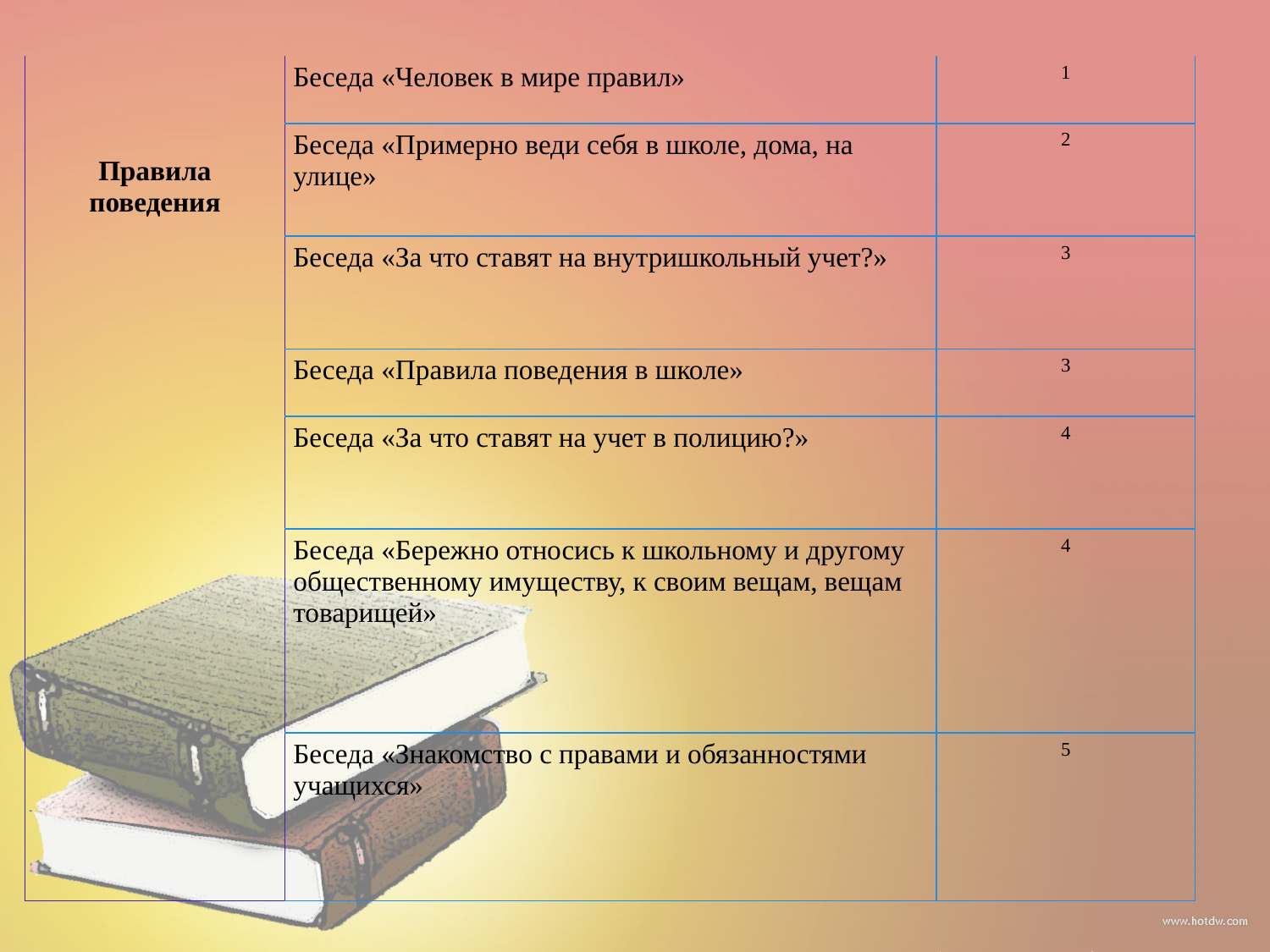

| Правила поведения | Беседа «Человек в мире правил» | 1 |
| --- | --- | --- |
|  | Беседа «Примерно веди себя в школе, дома, на улице» | 2 |
|  | Беседа «За что ставят на внутришкольный учет?» | 3 |
|  | Беседа «Правила поведения в школе» | 3 |
|  | Беседа «За что ставят на учет в полицию?» | 4 |
|  | Беседа «Бережно относись к школьному и другому общественному имуществу, к своим вещам, вещам товарищей» | 4 |
|  | Беседа «Знакомство с правами и обязанностями учащихся» | 5 |